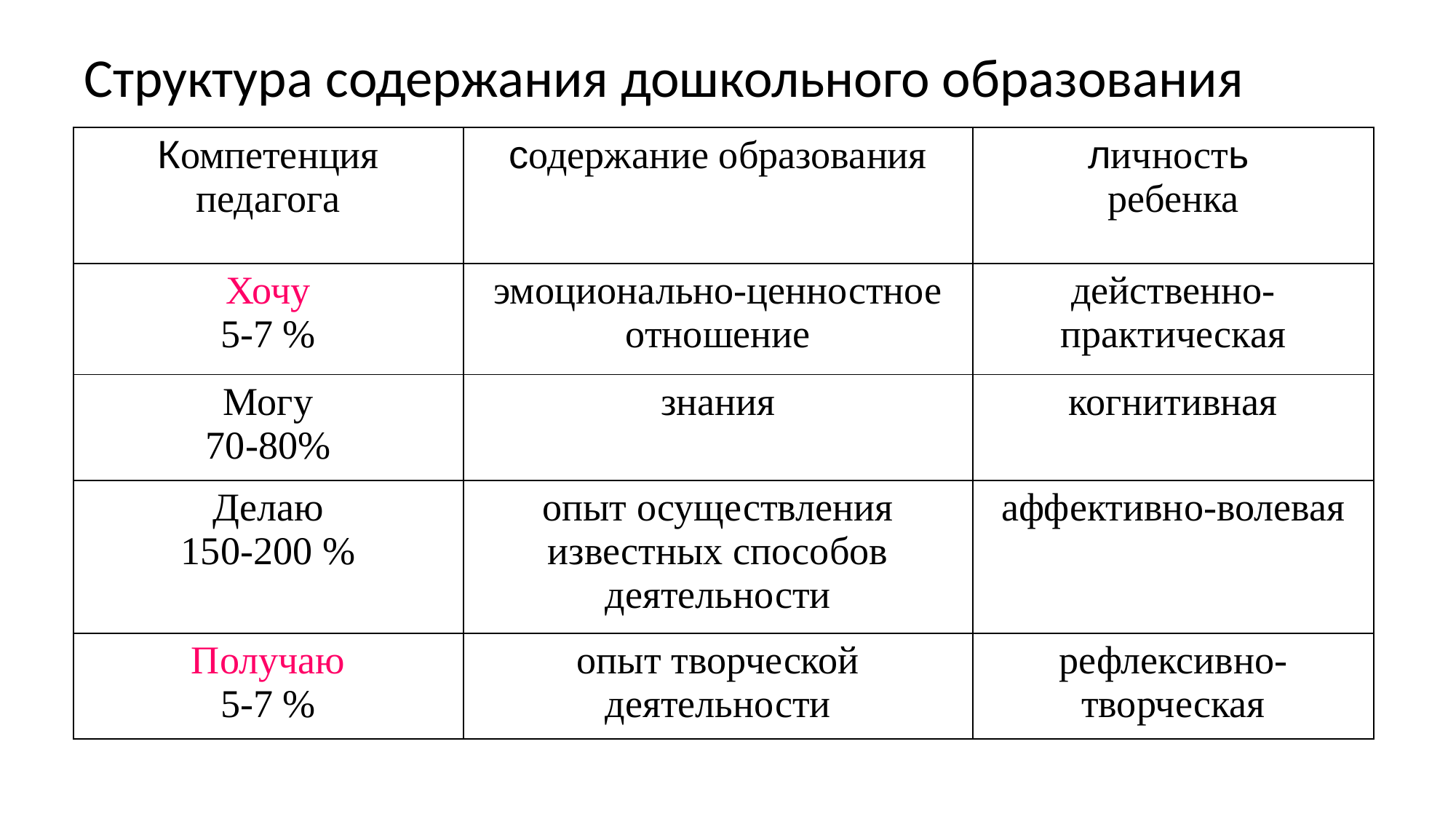

Структура содержания дошкольного образования
| Компетенция педагога | содержание образования | личность ребенка |
| --- | --- | --- |
| Хочу 5-7 % | эмоционально-ценностное отношение | действенно-практическая |
| Могу 70-80% | знания | когнитивная |
| Делаю 150-200 % | опыт осуществления известных способов деятельности | аффективно-волевая |
| Получаю 5-7 % | опыт творческой деятельности | рефлексивно-творческая |